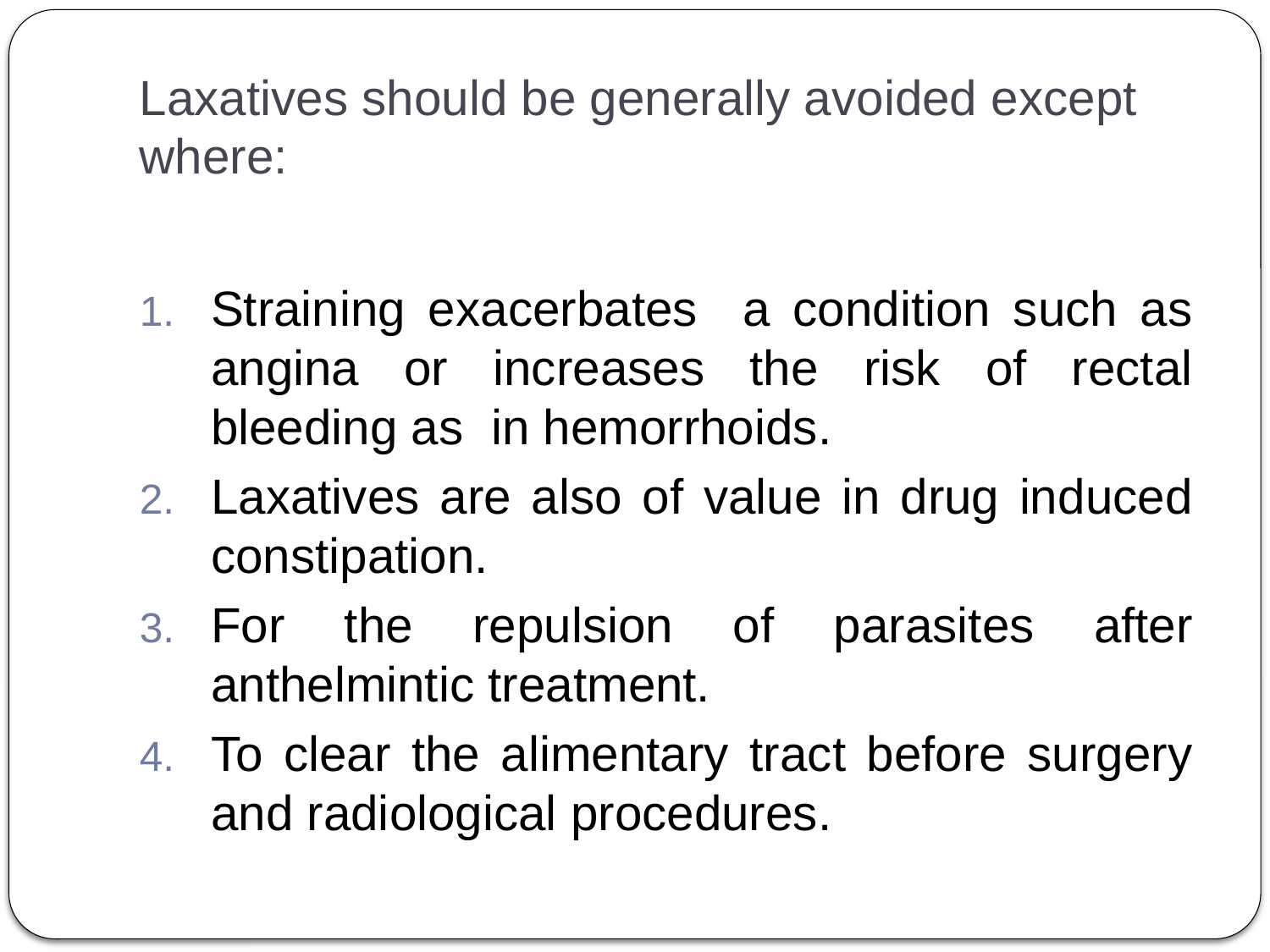

# Laxatives should be generally avoided except where:

Straining exacerbates  a condition such as angina or increases the risk of rectal bleeding as  in hemorrhoids.
Laxatives are also of value in drug induced constipation.
For the repulsion of parasites after anthelmintic treatment.
To clear the alimentary tract before surgery and radiological procedures.